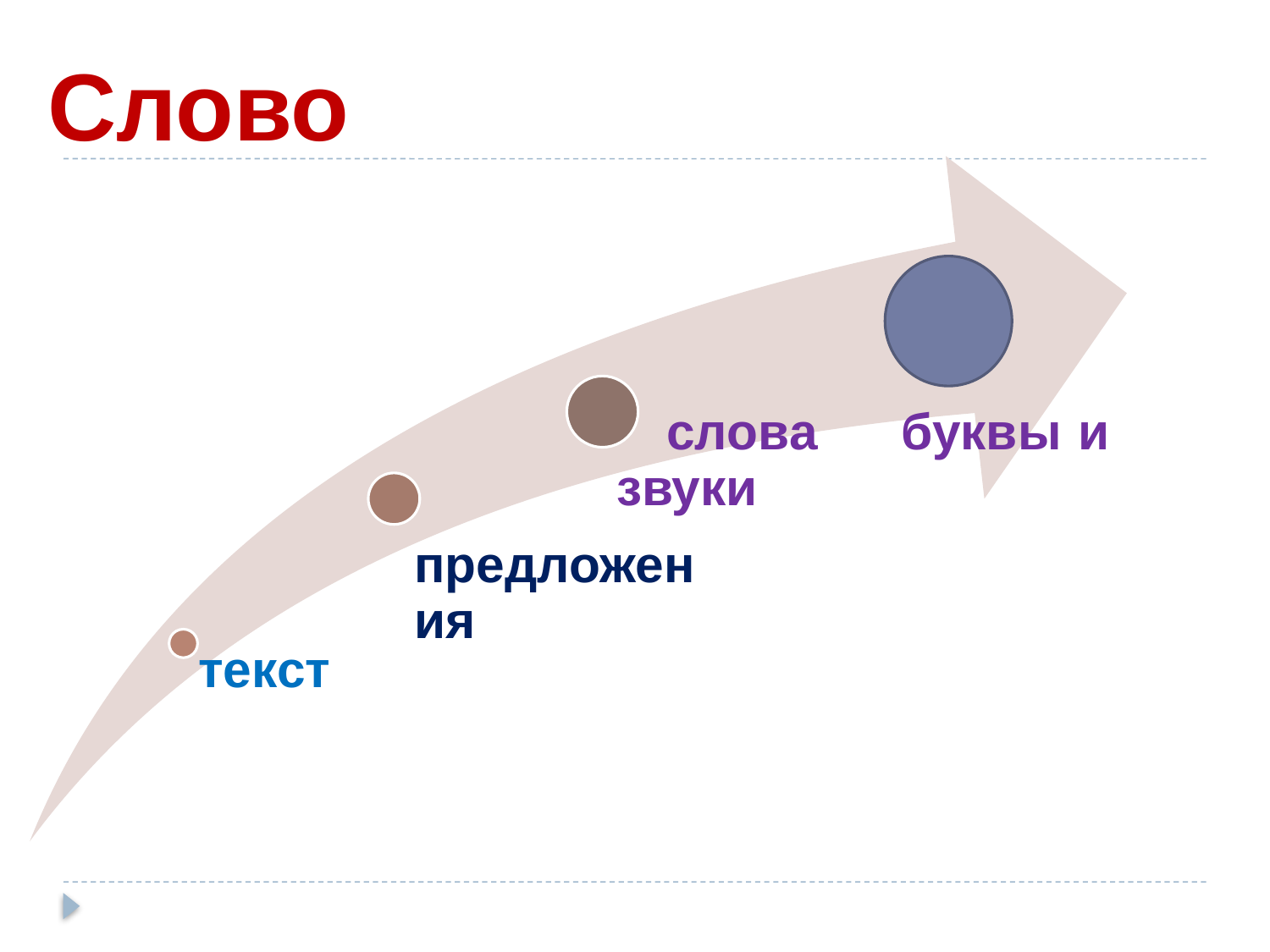

Слово
текст
предложения
   слова     буквы и звуки